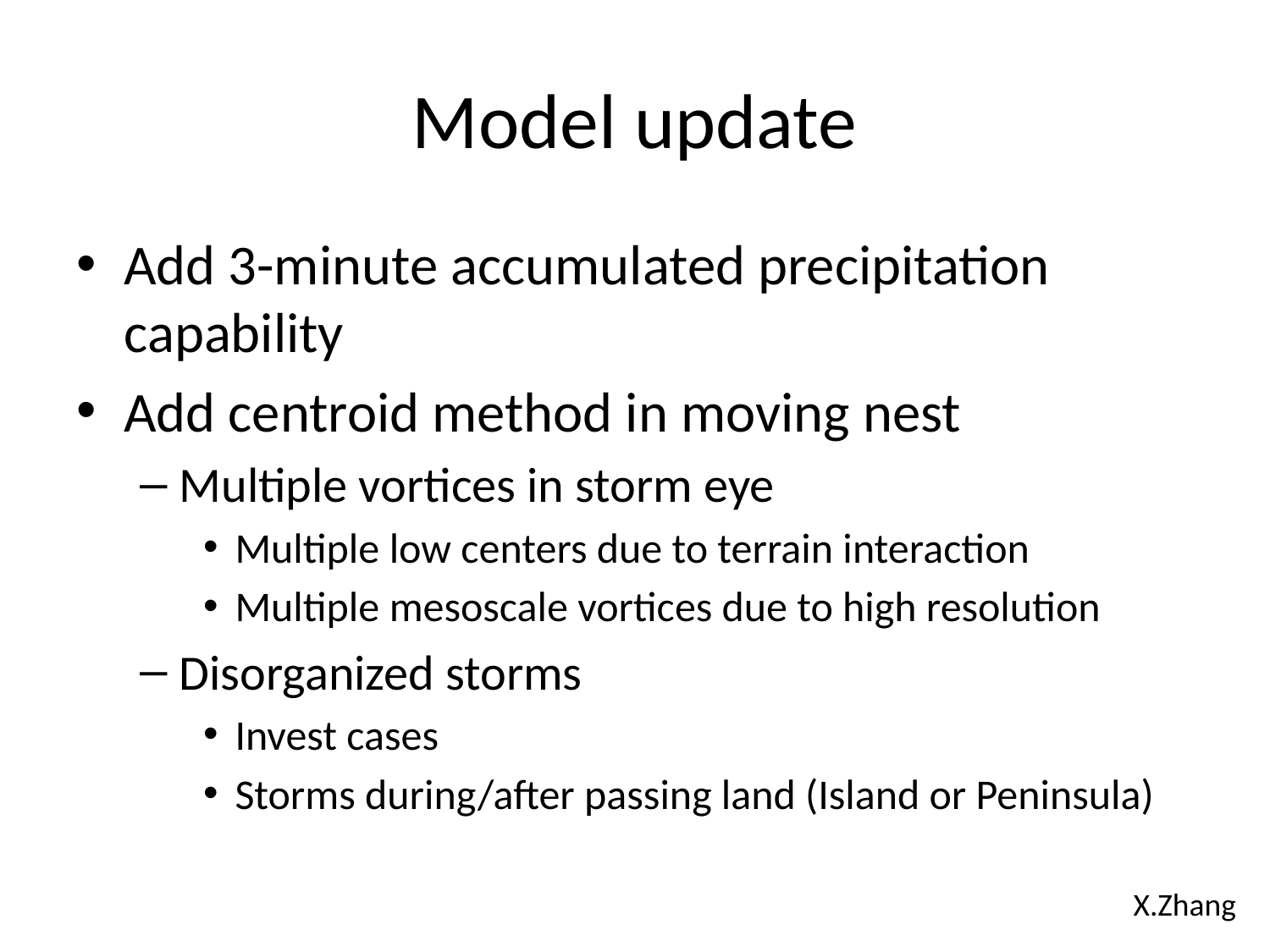

# Model update
Add 3-minute accumulated precipitation capability
Add centroid method in moving nest
Multiple vortices in storm eye
Multiple low centers due to terrain interaction
Multiple mesoscale vortices due to high resolution
Disorganized storms
Invest cases
Storms during/after passing land (Island or Peninsula)
X.Zhang